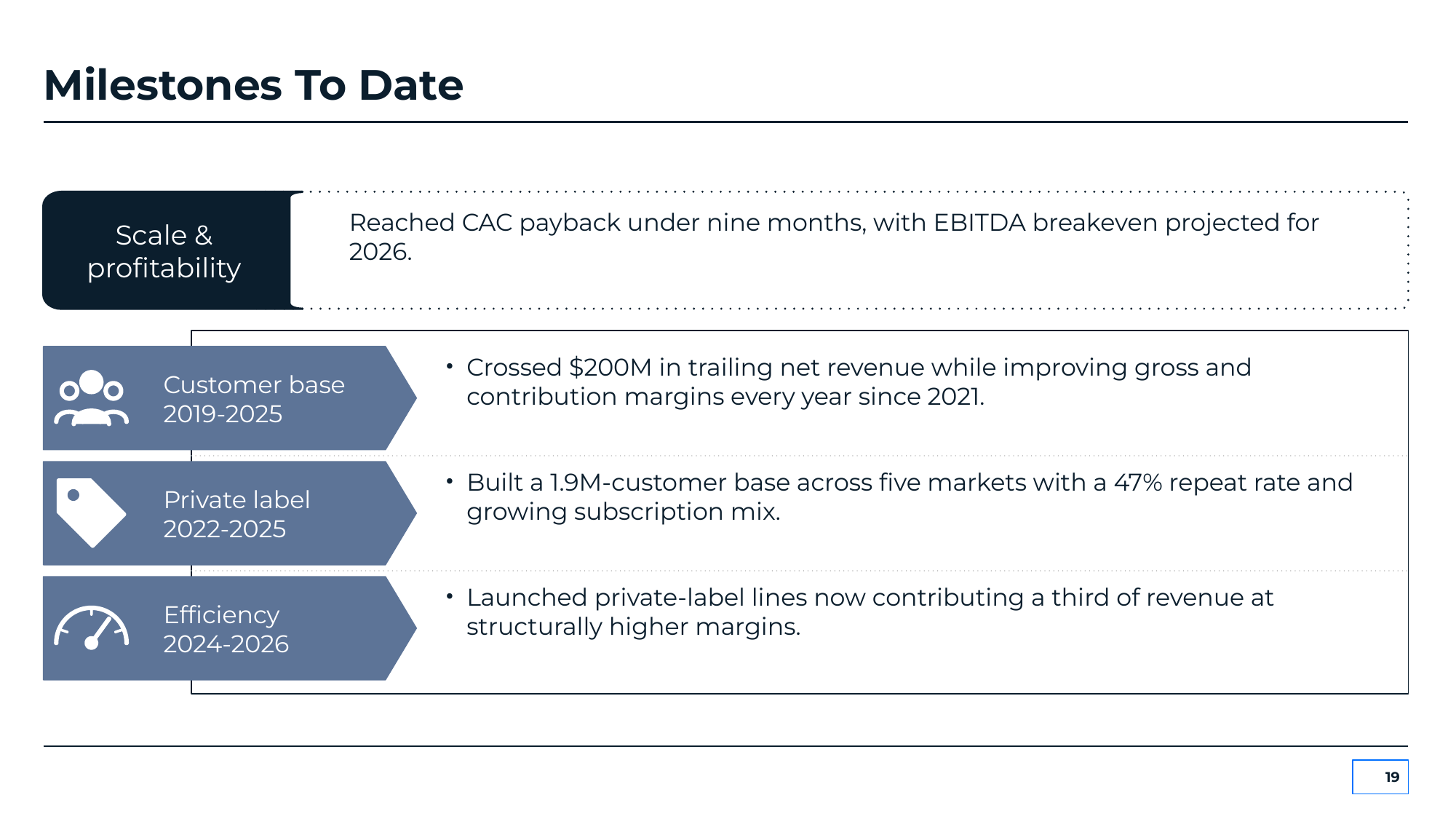

# Milestones To Date

Reached CAC payback under nine months, with EBITDA breakeven projected for 2026.
Scale & profitability

Customer base
2019-2025
Crossed $200M in trailing net revenue while improving gross and contribution margins every year since 2021.

Private label
2022-2025
Built a 1.9M-customer base across five markets with a 47% repeat rate and growing subscription mix.

Efficiency
2024-2026
Launched private-label lines now contributing a third of revenue at structurally higher margins.

19